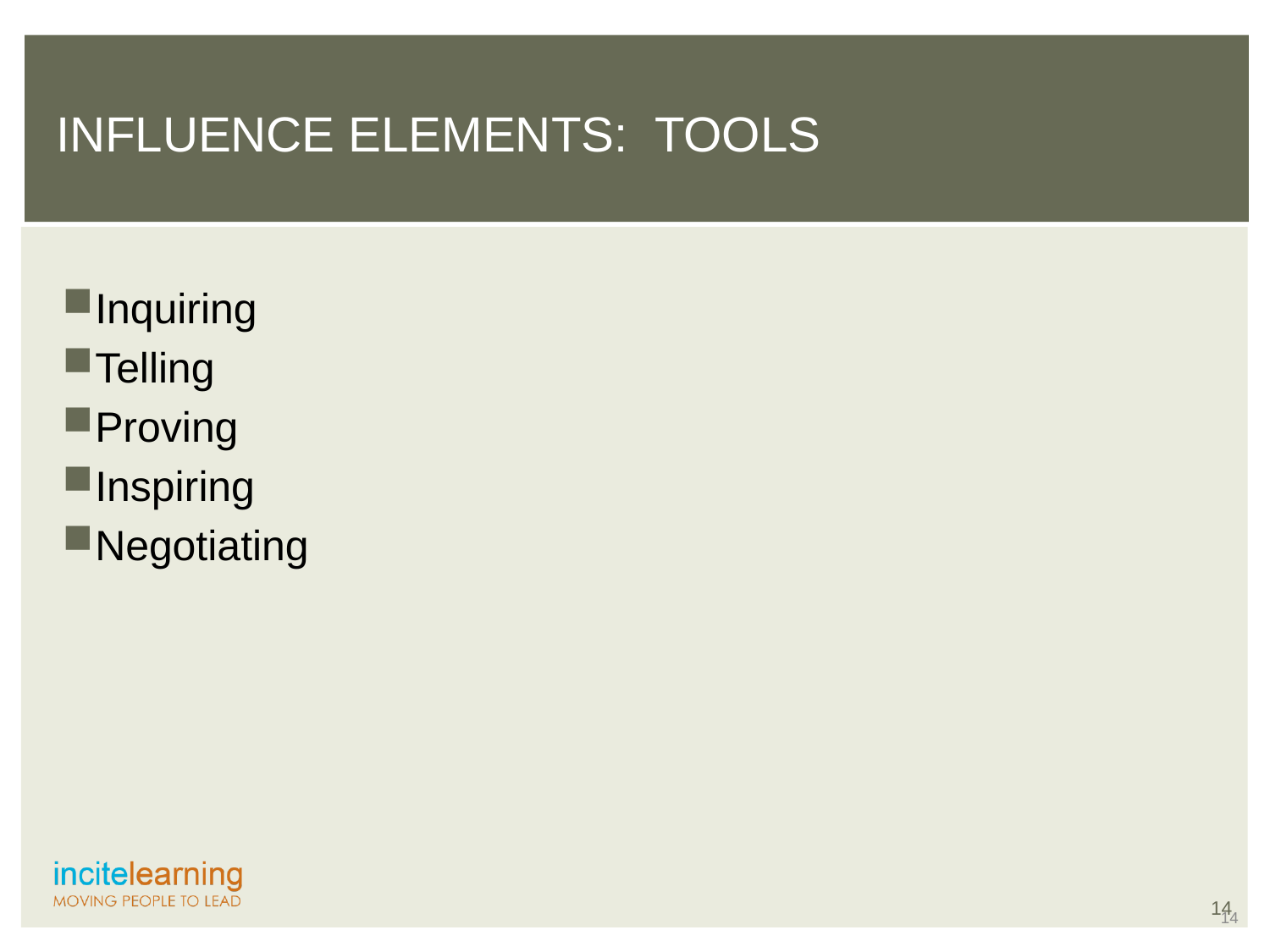

Influence Elements:  Tools
Inquiring
Telling
Proving
Inspiring
Negotiating
14